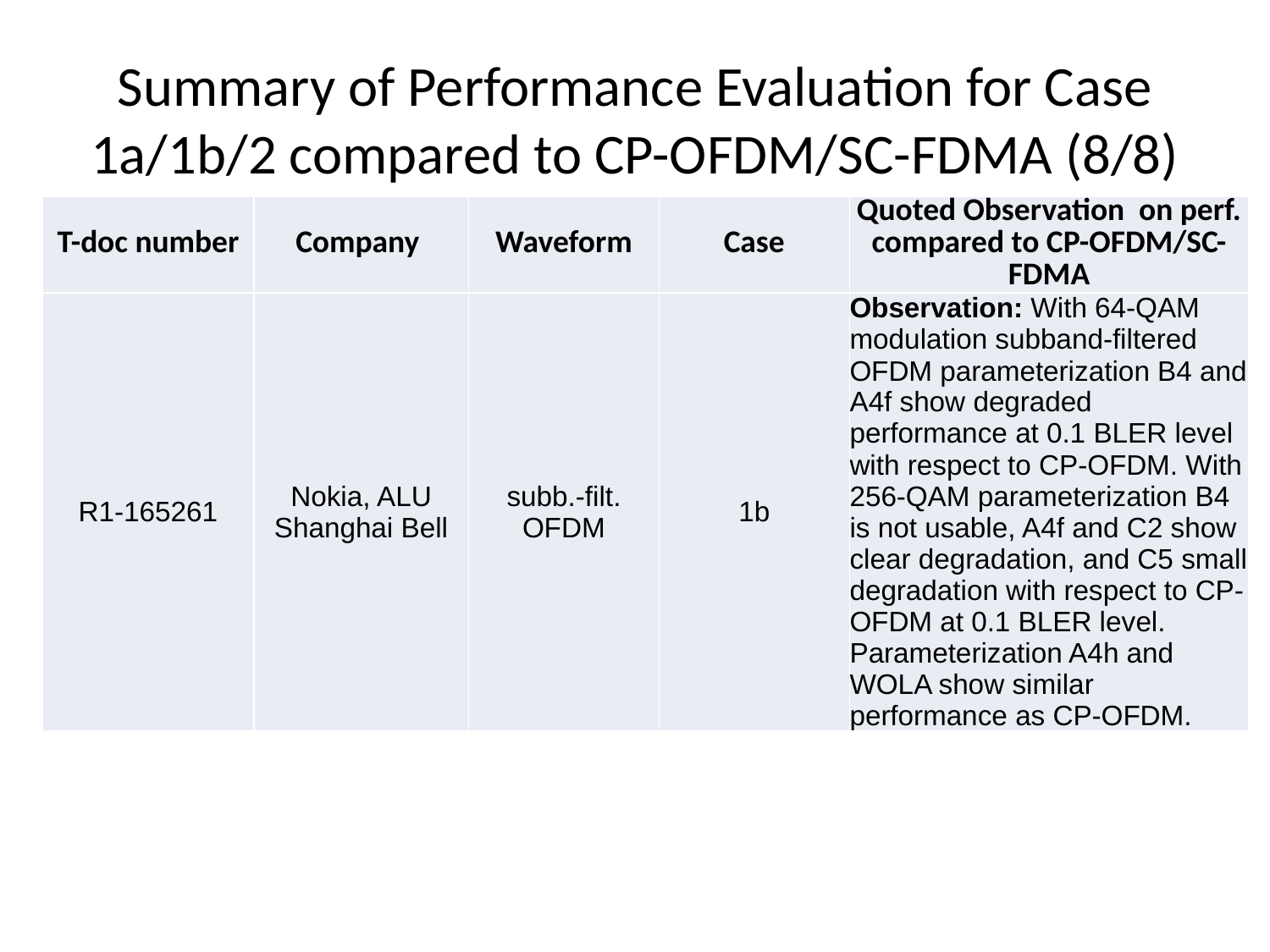

# Summary of Performance Evaluation for Case 1a/1b/2 compared to CP-OFDM/SC-FDMA (8/8)
| T-doc number | Company | Waveform | Case | Quoted Observation on perf. compared to CP-OFDM/SC-FDMA |
| --- | --- | --- | --- | --- |
| R1-165261 | Nokia, ALU Shanghai Bell | subb.-filt. OFDM | 1b | Observation: With 64-QAM modulation subband-filtered OFDM parameterization B4 and A4f show degraded performance at 0.1 BLER level with respect to CP-OFDM. With 256-QAM parameterization B4 is not usable, A4f and C2 show clear degradation, and C5 small degradation with respect to CP-OFDM at 0.1 BLER level. Parameterization A4h and WOLA show similar performance as CP-OFDM. |